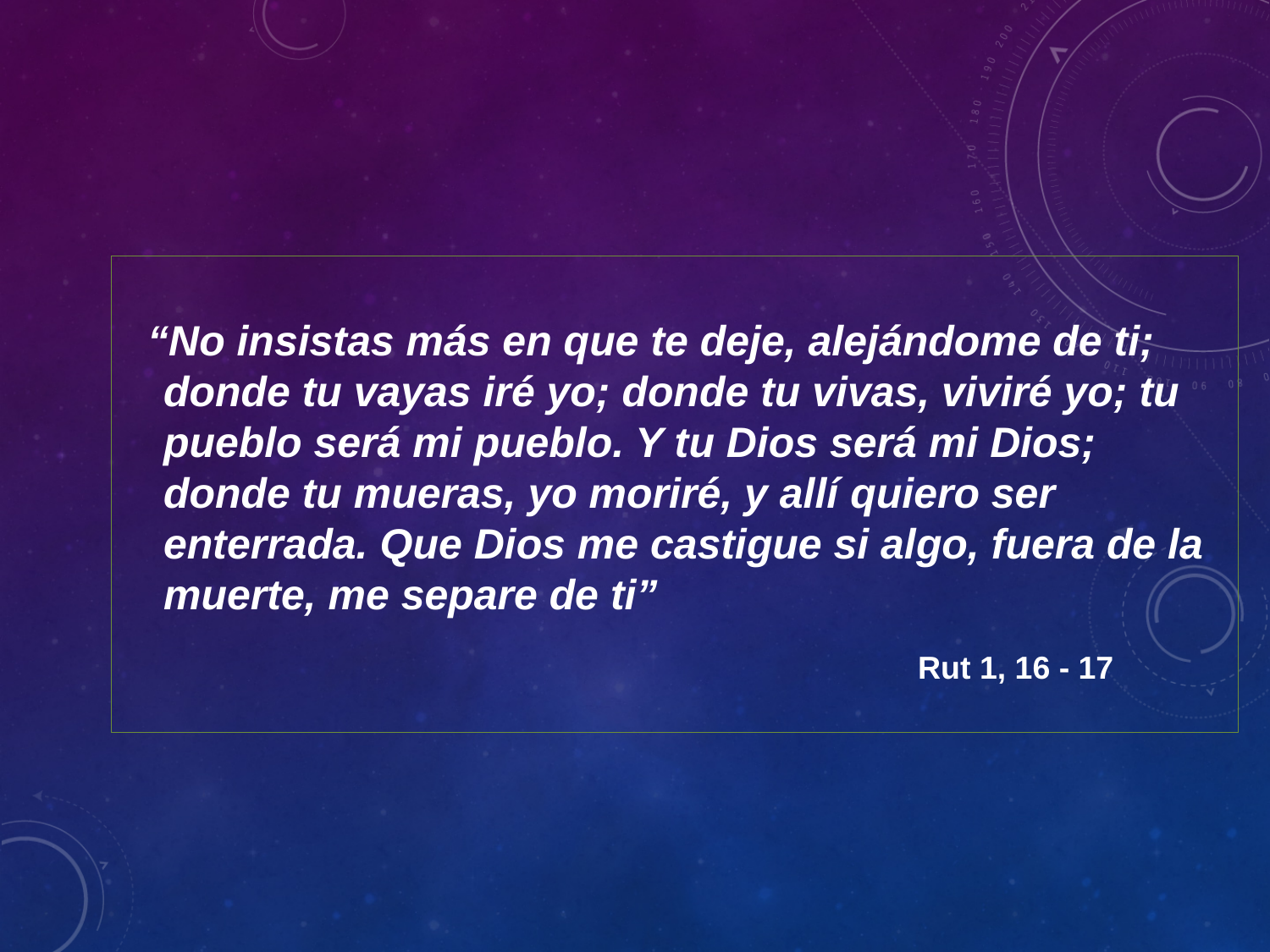

“No insistas más en que te deje, alejándome de ti; donde tu vayas iré yo; donde tu vivas, viviré yo; tu pueblo será mi pueblo. Y tu Dios será mi Dios; donde tu mueras, yo moriré, y allí quiero ser enterrada. Que Dios me castigue si algo, fuera de la muerte, me separe de ti”

                                                                   Rut 1, 16 - 17